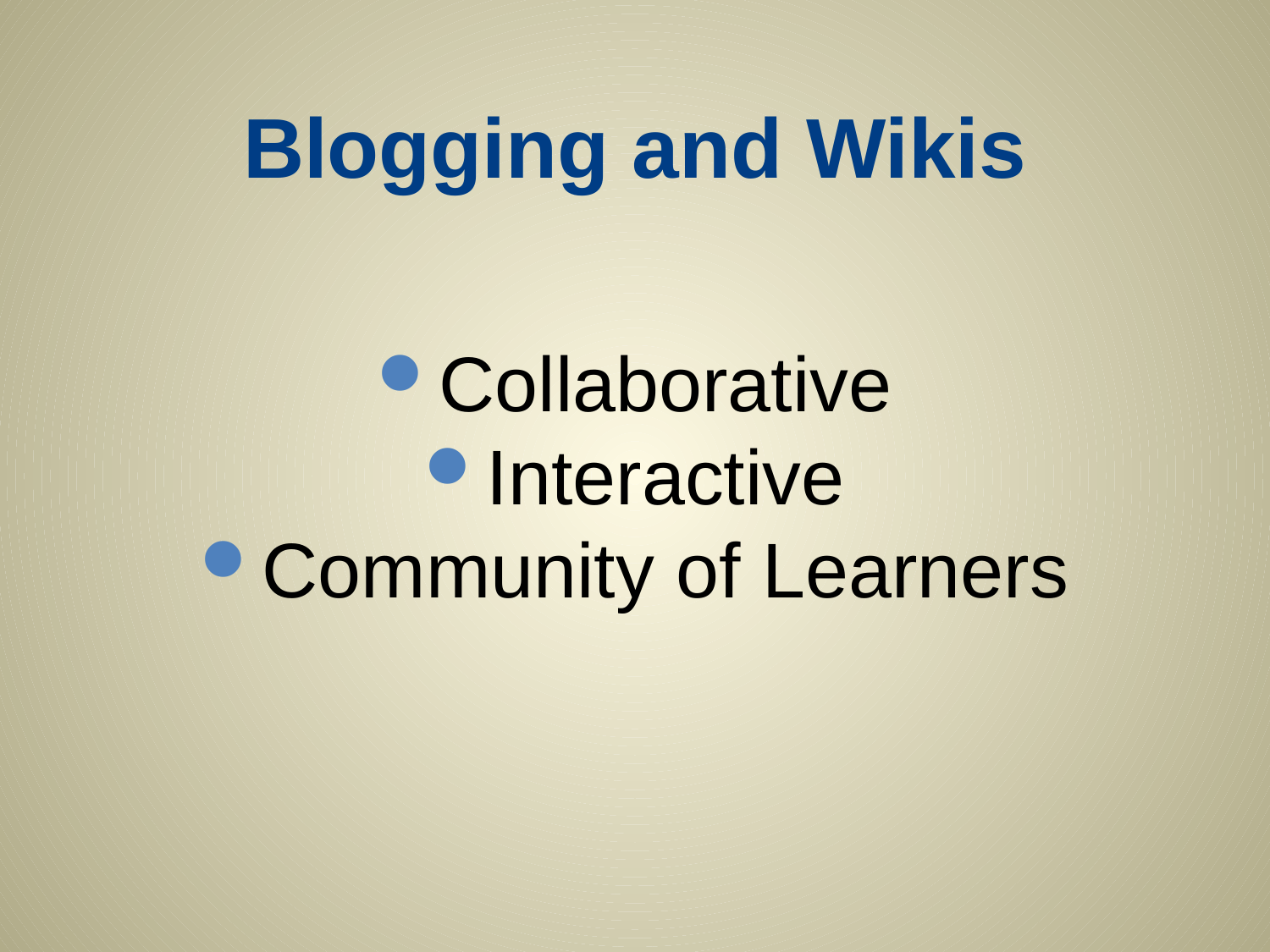

# Blogging and Wikis
Collaborative
Interactive
Community of Learners